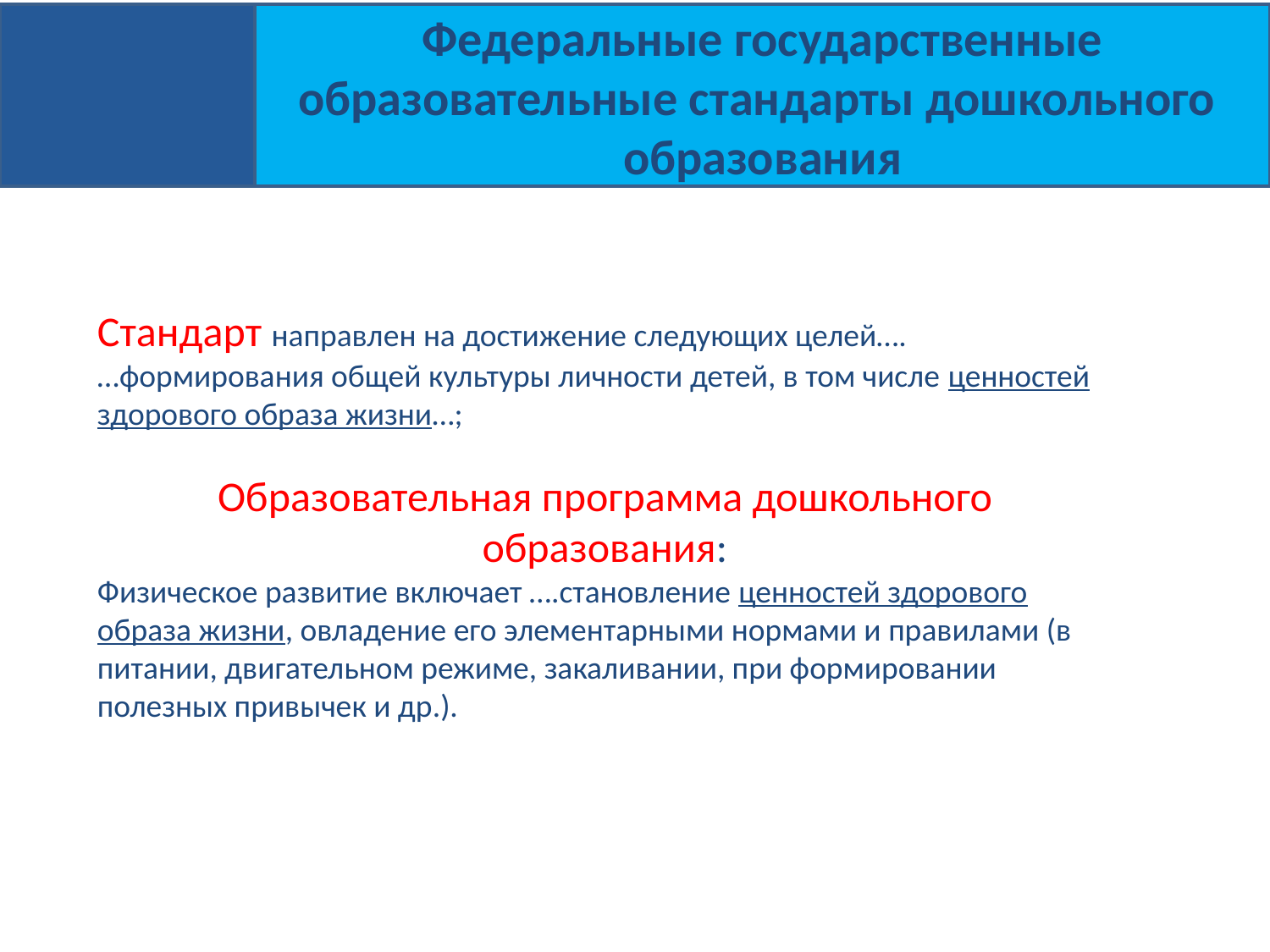

#

Федеральные государственные образовательные стандарты дошкольного  образования

Стандарт направлен на достижение следующих целей….
…формирования общей культуры личности детей, в том числе ценностей здорового образа жизни…;

Образовательная программа дошкольного образования:
Физическое развитие включает ….становление ценностей здорового образа жизни, овладение его элементарными нормами и правилами (в питании, двигательном режиме, закаливании, при формировании полезных привычек и др.).